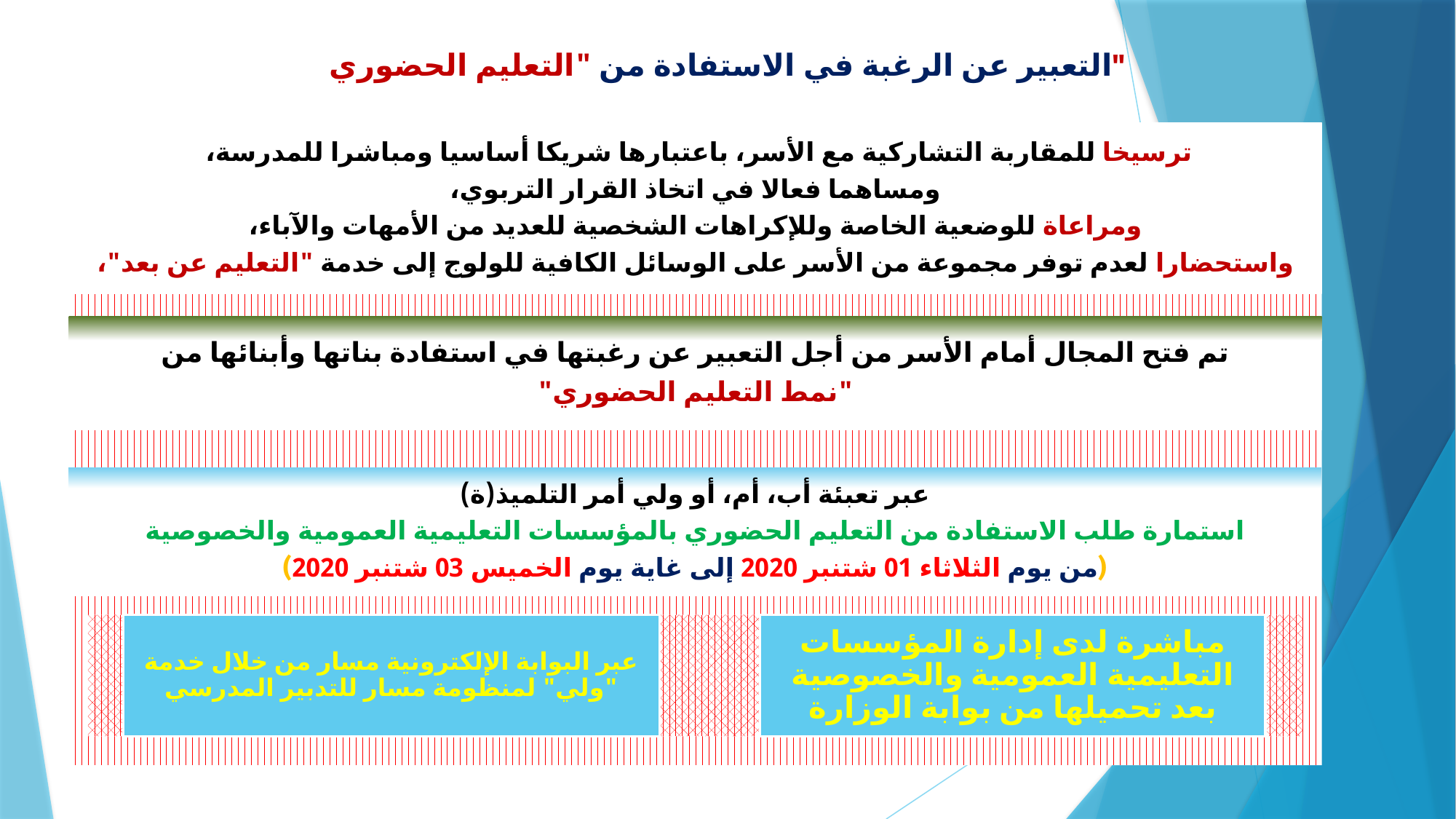

# التعبير عن الرغبة في الاستفادة من "التعليم الحضوري"
تم فتح المجال أمام الأسر من أجل التعبير عن رغبتها في استفادة بناتها وأبنائها من
"نمط التعليم الحضوري"
ترسيخا للمقاربة التشاركية مع الأسر، باعتبارها شريكا أساسيا ومباشرا للمدرسة،
ومساهما فعالا في اتخاذ القرار التربوي،
ومراعاة للوضعية الخاصة وللإكراهات الشخصية للعديد من الأمهات والآباء،
واستحضارا لعدم توفر مجموعة من الأسر على الوسائل الكافية للولوج إلى خدمة "التعليم عن بعد"،
عبر تعبئة أب، أم، أو ولي أمر التلميذ(ة)
استمارة طلب الاستفادة من التعليم الحضوري بالمؤسسات التعليمية العمومية والخصوصية
(من يوم الثلاثاء 01 شتنبر 2020 إلى غاية يوم الخميس 03 شتنبر 2020)
عبر البوابة الإلكترونية مسار من خلال خدمة "ولي" لمنظومة مسار للتدبير المدرسي
مباشرة لدى إدارة المؤسسات التعليمية العمومية والخصوصية بعد تحميلها من بوابة الوزارة